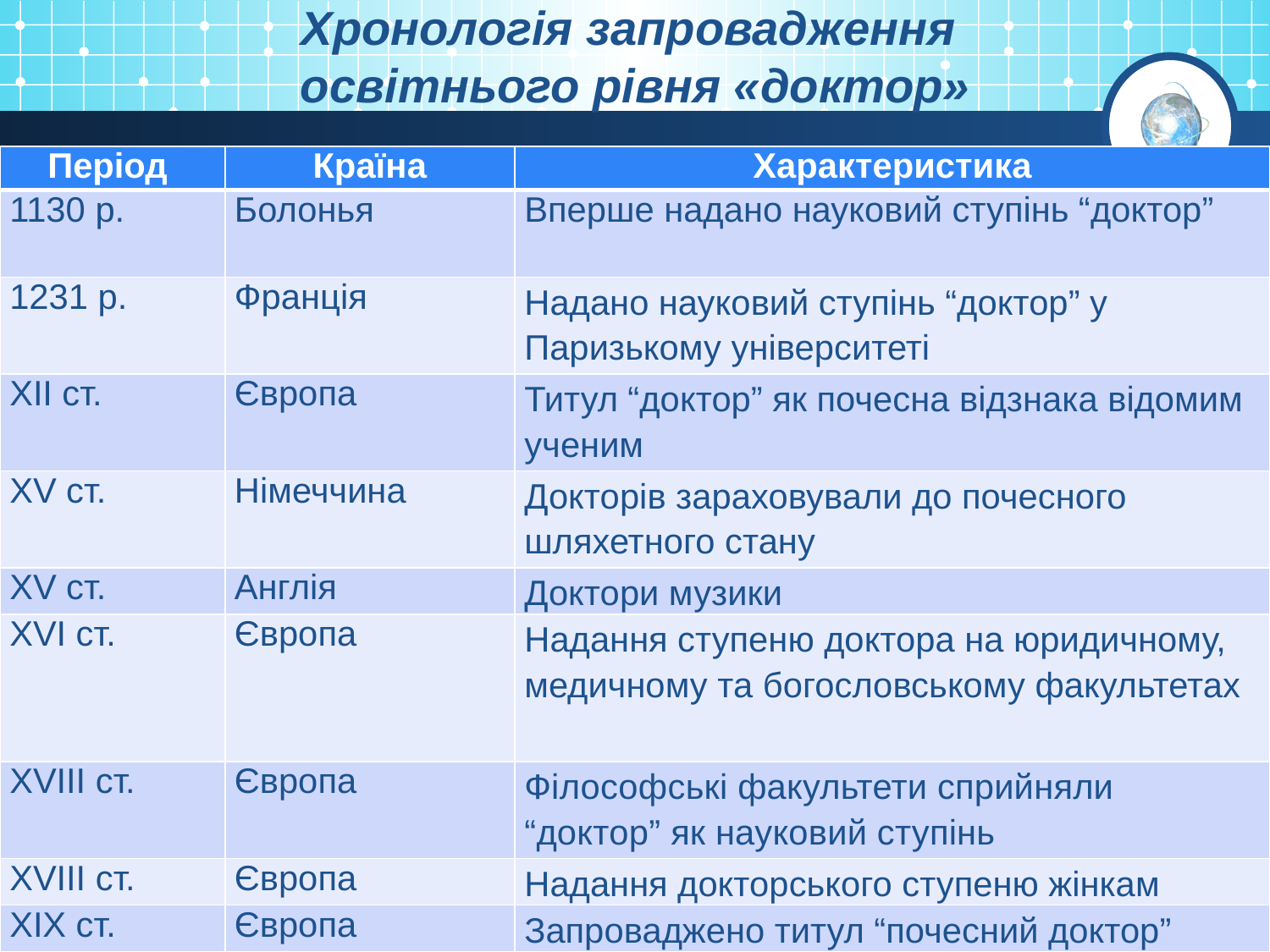

# Хронологія запровадження освітнього рівня «доктор»
| Період | Країна | Характеристика |
| --- | --- | --- |
| 1130 р. | Болонья | Вперше надано науковий ступінь “доктор” |
| 1231 р. | Франція | Надано науковий ступінь “доктор” у Паризькому університеті |
| ХІІ ст. | Європа | Титул “доктор” як почесна відзнака відомим ученим |
| XV ст. | Німеччина | Докторів зараховували до почесного шляхетного стану |
| XV ст. | Англія | Доктори музики |
| XVI ст. | Європа | Надання ступеню доктора на юридичному, медичному та богословському факультетах |
| XVIІІ ст. | Європа | Філософські факультети сприйняли “доктор” як науковий ступінь |
| XVIІІ ст. | Європа | Надання докторського ступеню жінкам |
| ХІХ ст. | Європа | Запроваджено титул “почесний доктор” |